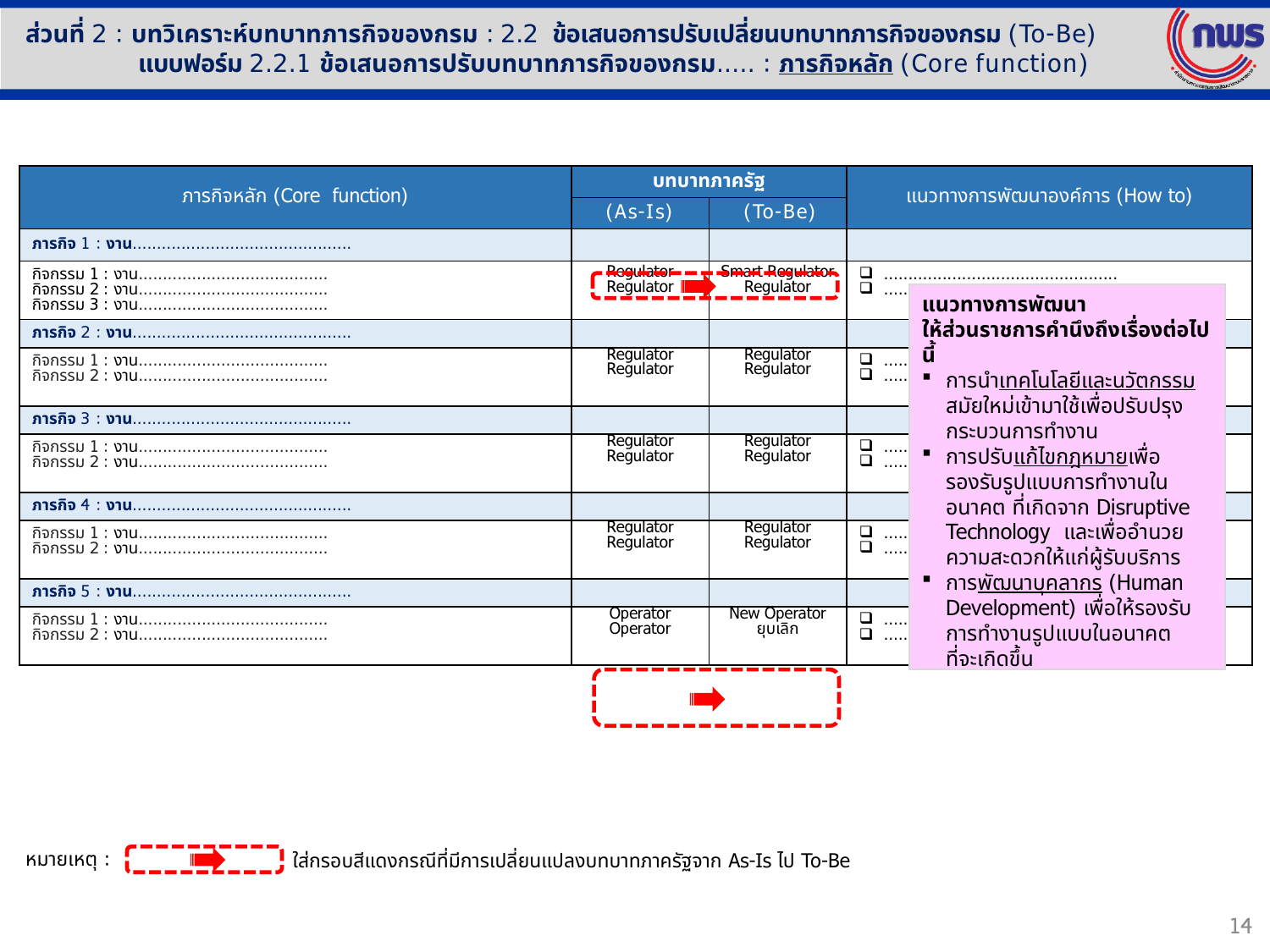

ส่วนที่ 2 : บทวิเคราะห์บทบาทภารกิจของกรม : 2.2  ข้อเสนอการปรับเปลี่ยนบทบาทภารกิจของกรม (To-Be)
แบบฟอร์ม 2.2.1 ข้อเสนอการปรับบทบาทภารกิจของกรม..... : ภารกิจหลัก (Core function)
| ภารกิจหลัก (Core function) | บทบาทภาครัฐ |  | แนวทางการพัฒนาองค์การ (How to) |
| --- | --- | --- | --- |
|  | (As-Is) | (To-Be) |  |
| ภารกิจ 1 : งาน............................................. |  |  |  |
| กิจกรรม 1 : งาน....................................... กิจกรรม 2 : งาน....................................... กิจกรรม 3 : งาน....................................... | Regulator Regulator | Smart Regulator Regulator | ................................................ ................................................ |
| ภารกิจ 2 : งาน............................................. |  |  |  |
| กิจกรรม 1 : งาน....................................... กิจกรรม 2 : งาน....................................... | Regulator Regulator | Regulator Regulator | ................................................ ................................................ |
| ภารกิจ 3 : งาน............................................. |  |  |  |
| กิจกรรม 1 : งาน....................................... กิจกรรม 2 : งาน....................................... | Regulator Regulator | Regulator Regulator | ................................................ ................................................ |
| ภารกิจ 4 : งาน............................................. |  |  |  |
| กิจกรรม 1 : งาน....................................... กิจกรรม 2 : งาน....................................... | Regulator Regulator | Regulator Regulator | ................................................ ................................................ |
| ภารกิจ 5 : งาน............................................. |  |  |  |
| กิจกรรม 1 : งาน....................................... กิจกรรม 2 : งาน....................................... | Operator Operator | New Operator ยุบเลิก | ................................................ ................................................ |

แนวทางการพัฒนา
ให้ส่วนราชการคำนึงถึงเรื่องต่อไปนี้
การนำเทคโนโลยีและนวัตกรรมสมัยใหม่เข้ามาใช้เพื่อปรับปรุงกระบวนการทำงาน
การปรับแก้ไขกฎหมายเพื่อรองรับรูปแบบการทำงานในอนาคต ที่เกิดจาก Disruptive Technology  และเพื่ออำนวยความสะดวกให้แก่ผู้รับบริการ
การพัฒนาบุคลากร (Human Development) เพื่อให้รองรับการทำงานรูปแบบในอนาคต
ที่จะเกิดขึ้น

หมายเหตุ :
ใส่กรอบสีแดงกรณีที่มีการเปลี่ยนแปลงบทบาทภาครัฐจาก As-Is ไป To-Be

14